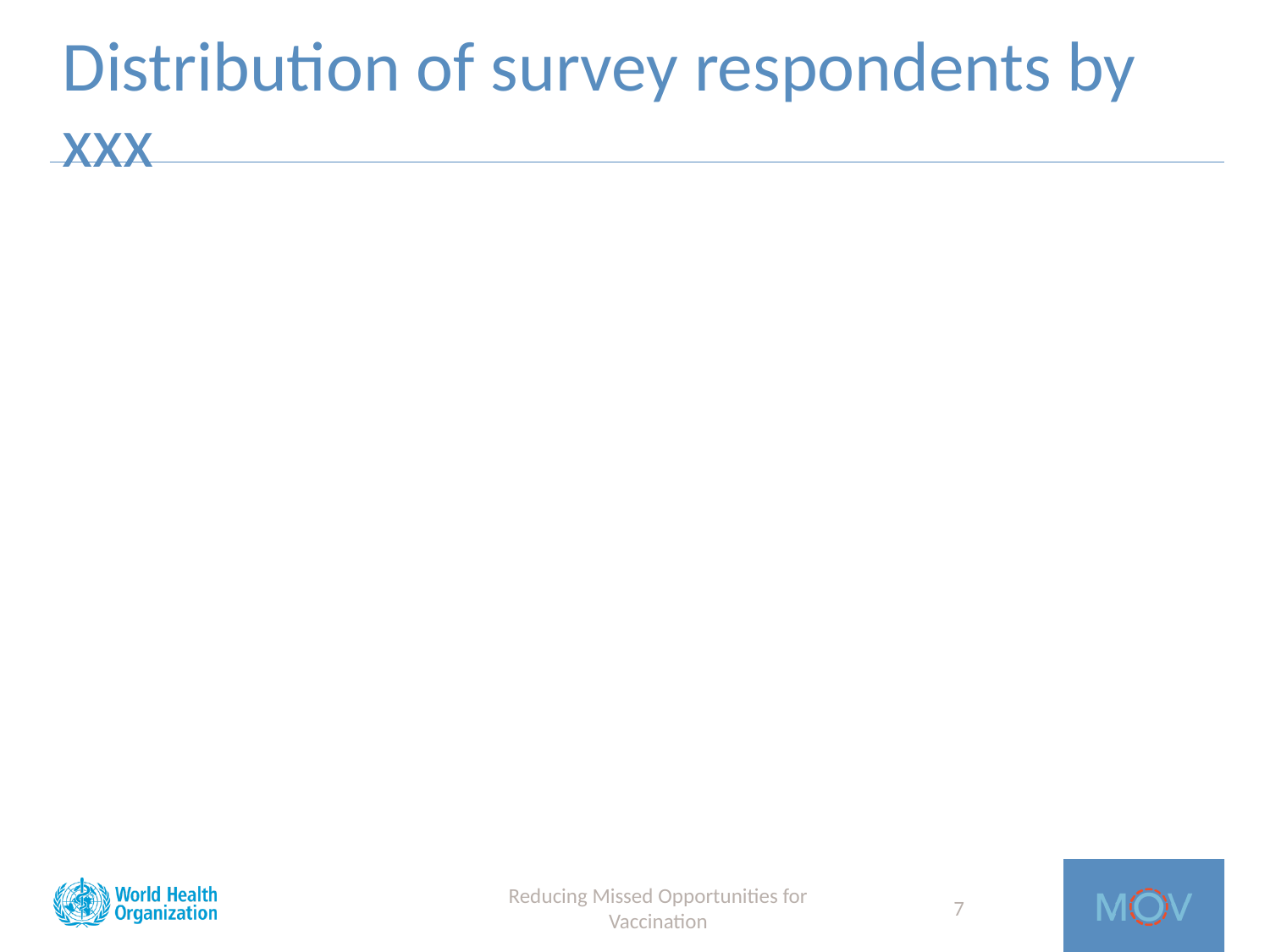

# Distribution of survey respondents by xxx
Reducing Missed Opportunities for Vaccination
7